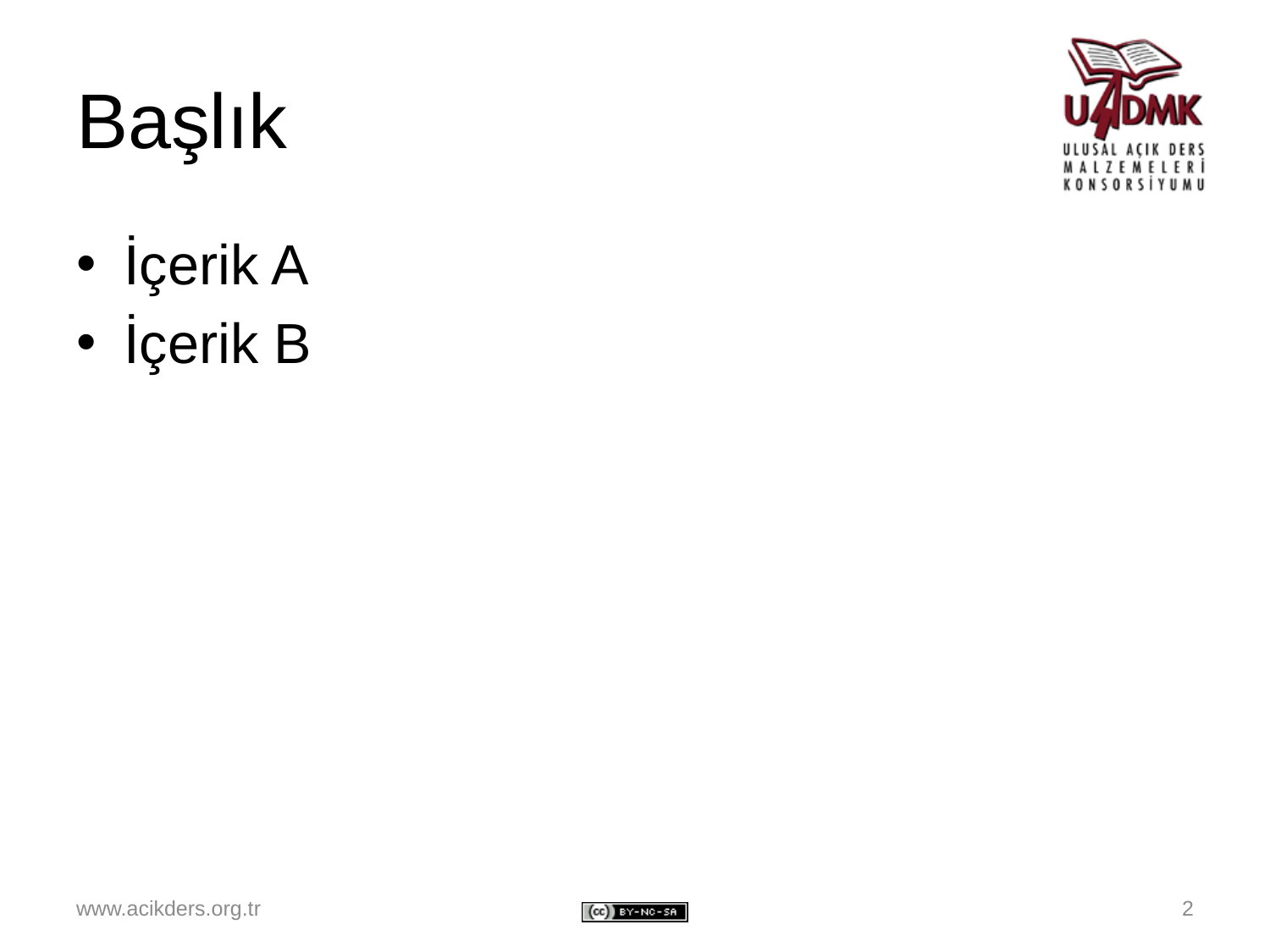

# Başlık
İçerik A
İçerik B
www.acikders.org.tr
2